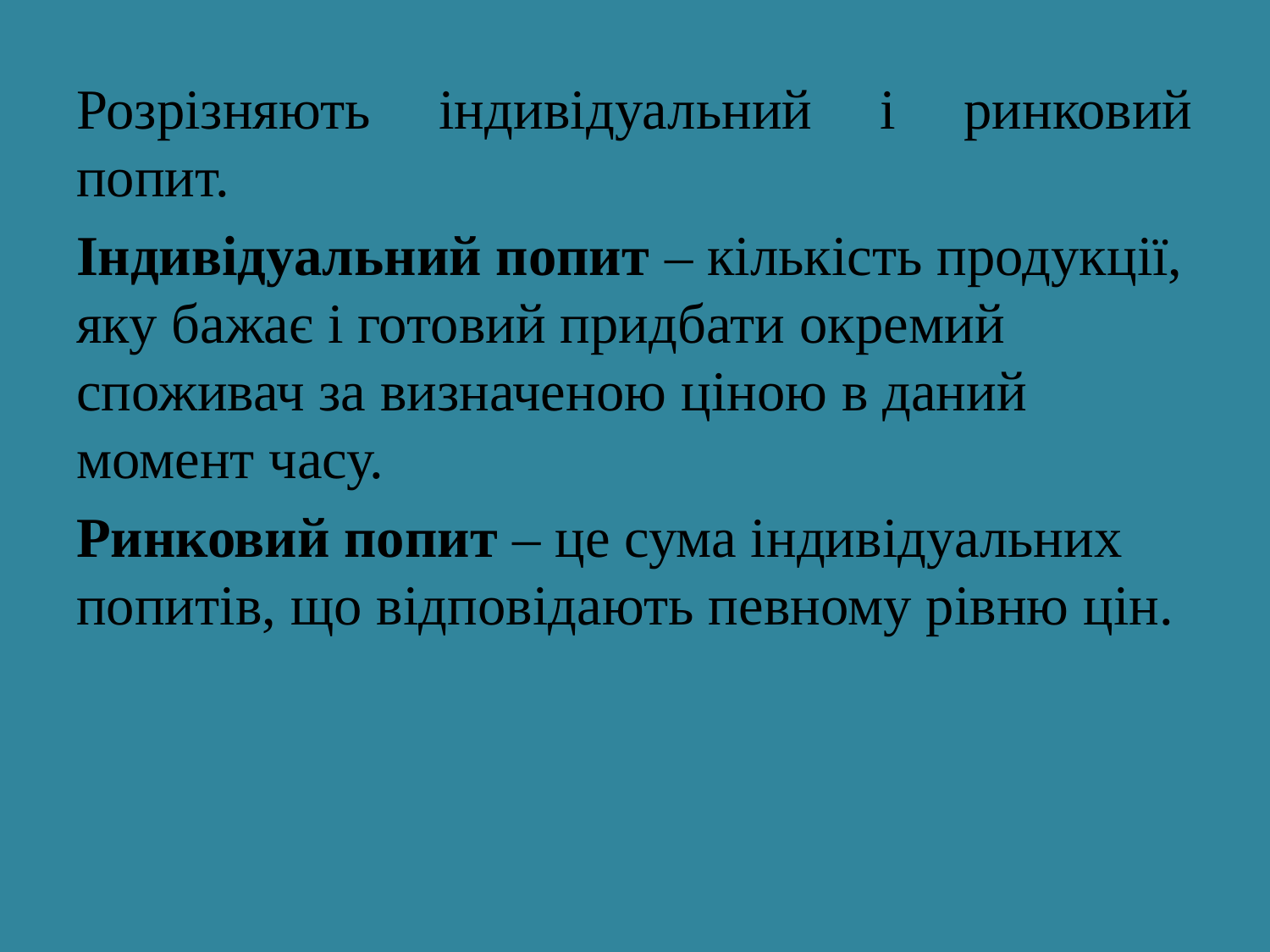

Розрізняють індивідуальний і ринковий попит.
Індивідуальний попит – кількість продукції, яку бажає і готовий придбати окремий споживач за визначеною ціною в даний момент часу.
Ринковий попит – це сума індивідуальних попитів, що відповідають певному рівню цін.